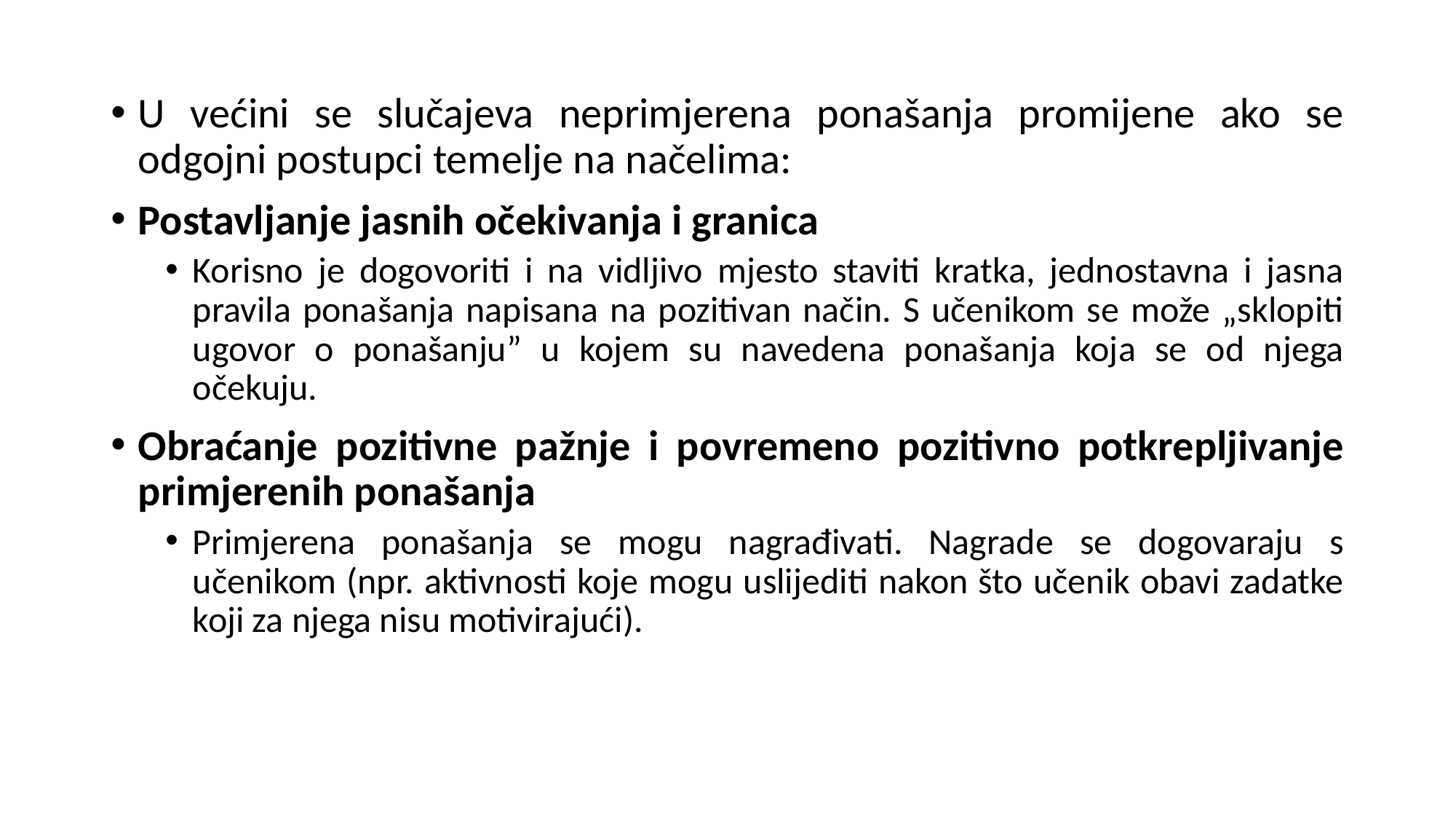

U većini se slučajeva neprimjerena ponašanja promijene ako se odgojni postupci temelje na načelima:
Postavljanje jasnih očekivanja i granica
Korisno je dogovoriti i na vidljivo mjesto staviti kratka, jednostavna i jasna pravila ponašanja napisana na pozitivan način. S učenikom se može „sklopiti ugovor o ponašanju” u kojem su navedena ponašanja koja se od njega očekuju.
Obraćanje pozitivne pažnje i povremeno pozitivno potkrepljivanje primjerenih ponašanja
Primjerena ponašanja se mogu nagrađivati. Nagrade se dogovaraju s učenikom (npr. aktivnosti koje mogu uslijediti nakon što učenik obavi zadatke koji za njega nisu motivirajući).